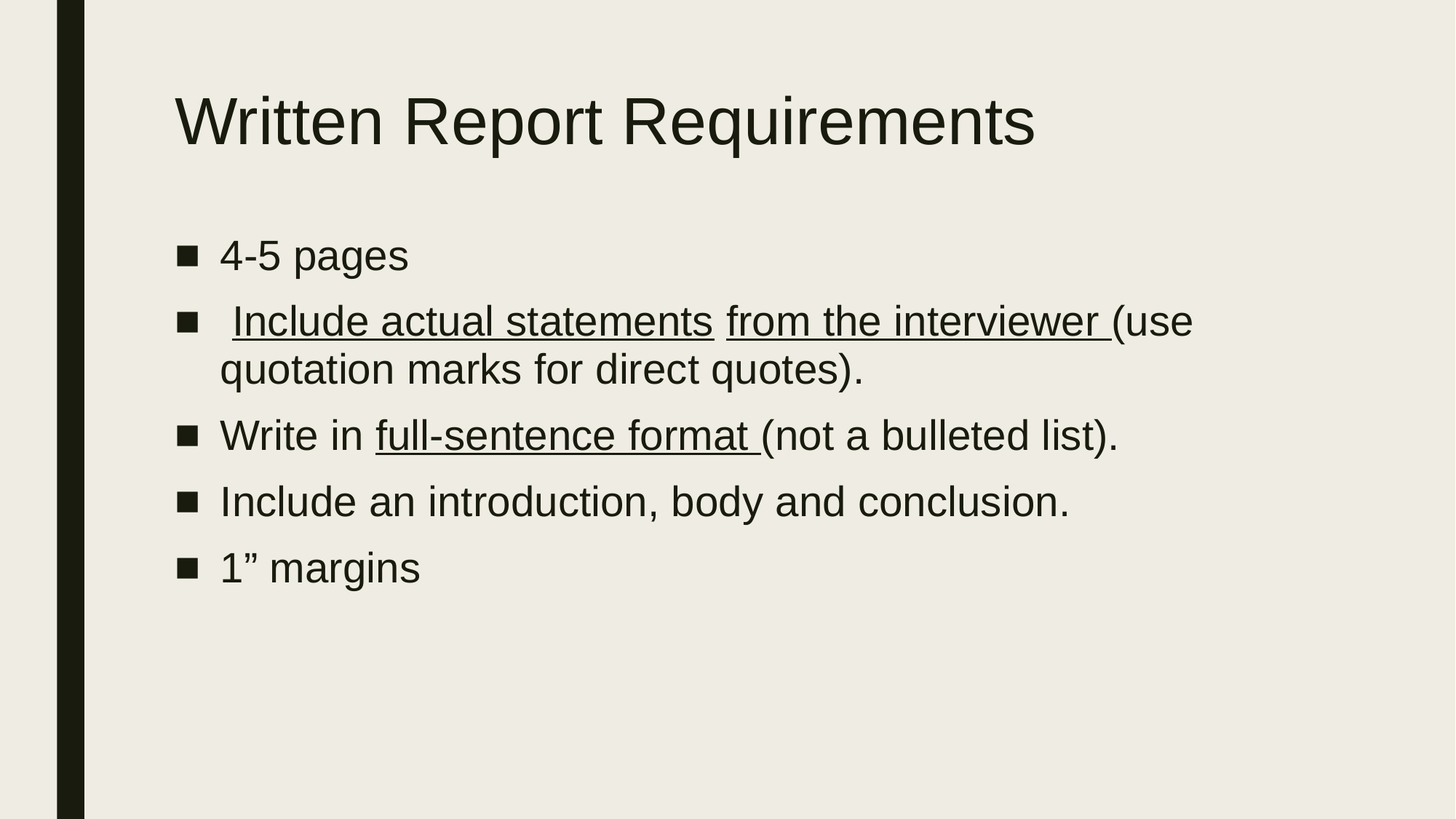

# Written Report Requirements
4-5 pages
 Include actual statements from the interviewer (use quotation marks for direct quotes).
Write in full-sentence format (not a bulleted list).
Include an introduction, body and conclusion.
1” margins